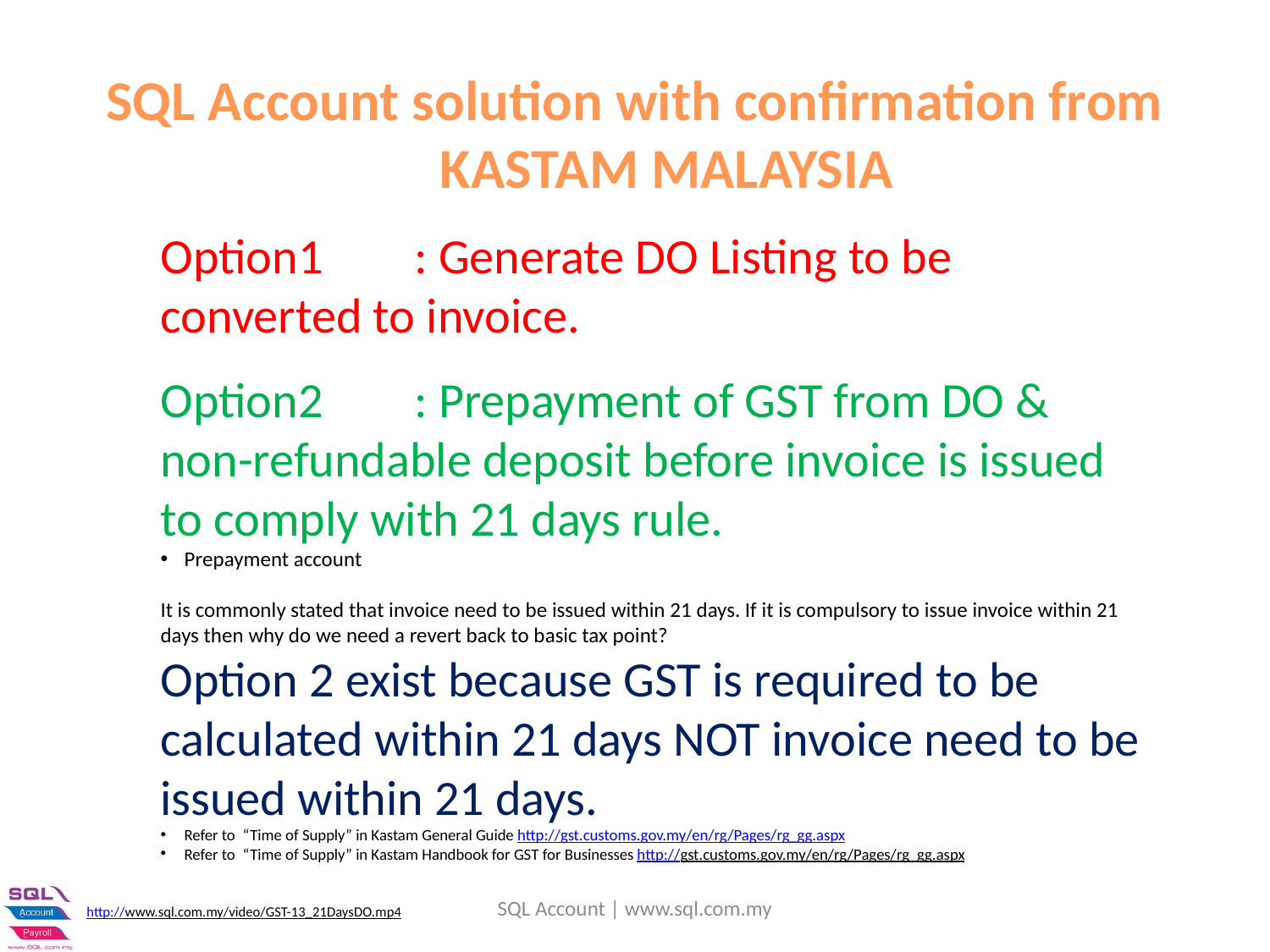

# SQL Account solution with confirmation from KASTAM MALAYSIA
Option1	: Generate DO Listing to be converted to invoice.

Option2	: Prepayment of GST from DO & non-refundable deposit before invoice is issued to comply with 21 days rule.
Prepayment account

It is commonly stated that invoice need to be issued within 21 days. If it is compulsory to issue invoice within 21 days then why do we need a revert back to basic tax point?
Option 2 exist because GST is required to be calculated within 21 days NOT invoice need to be issued within 21 days.
Refer to  “Time of Supply” in Kastam General Guide http://gst.customs.gov.my/en/rg/Pages/rg_gg.aspx
Refer to  “Time of Supply” in Kastam Handbook for GST for Businesses http://gst.customs.gov.my/en/rg/Pages/rg_gg.aspx
SQL Account | www.sql.com.my
http://www.sql.com.my/video/GST-13_21DaysDO.mp4